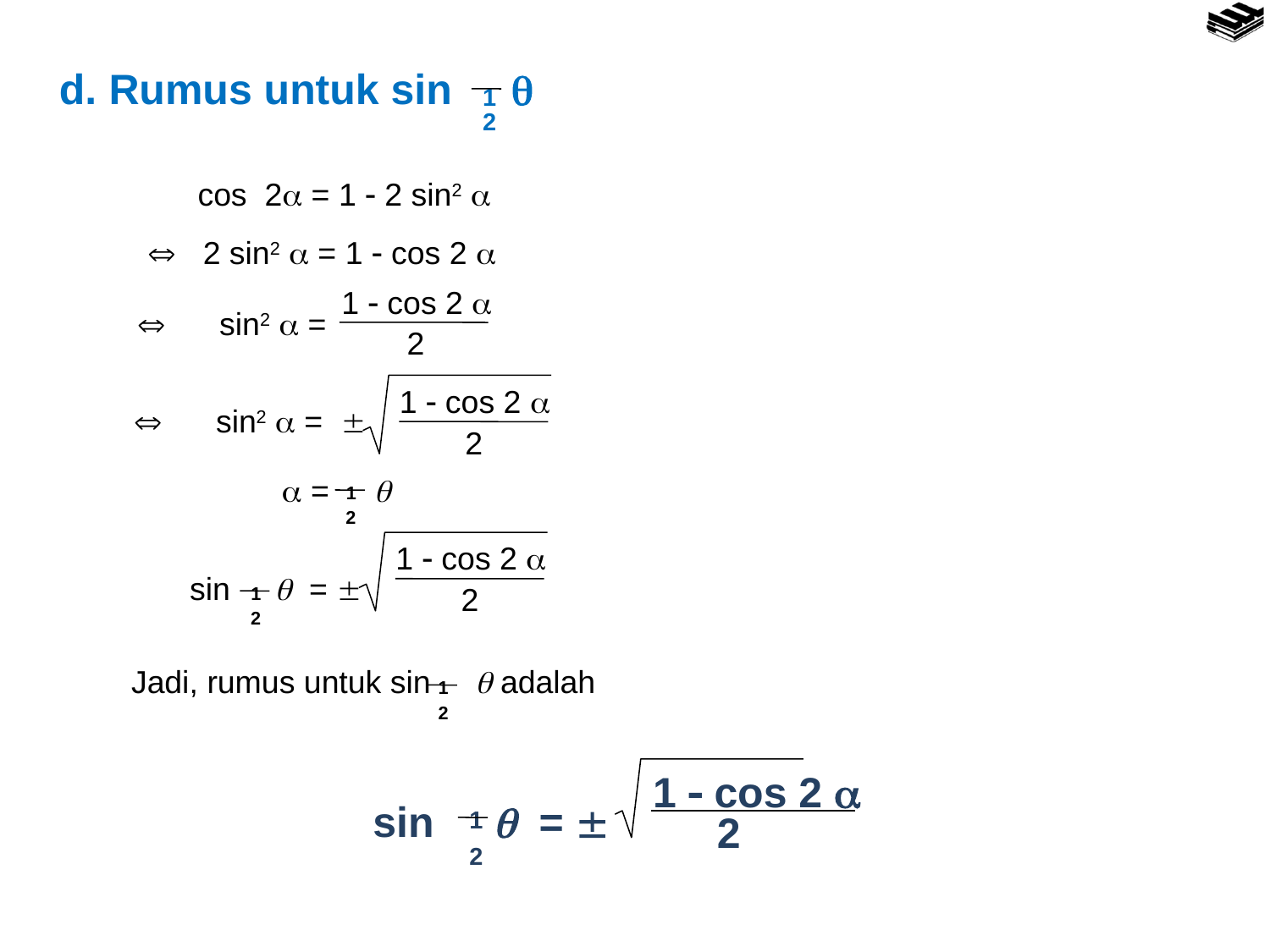

d. Rumus untuk sin     θ
1
2
cos  2α = 1 − 2 sin2 α
⇔   2 sin2 α = 1 − cos 2 α
1 − cos 2 α
2
⇔      sin2 α =

1 − cos 2 α
2
⇔      sin2 α =  ±
α =     θ
1
2

1 − cos 2 α
2
sin     θ  = ±
1
2
Jadi, rumus untuk sin     θ adalah
1
2

1 − cos 2 α
2
sin     θ  = ±
1
2